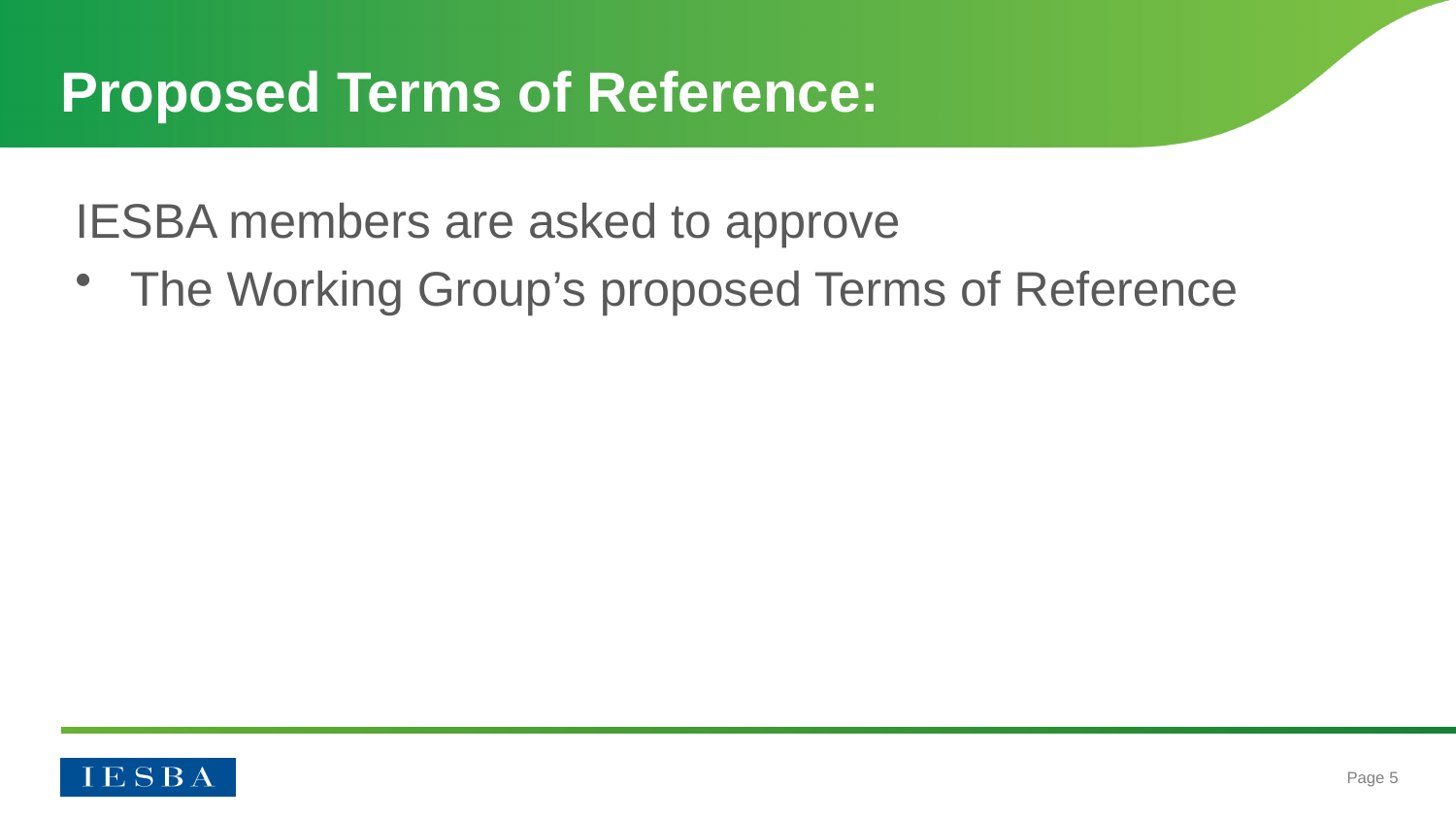

# Proposed Terms of Reference:
IESBA members are asked to approve
The Working Group’s proposed Terms of Reference